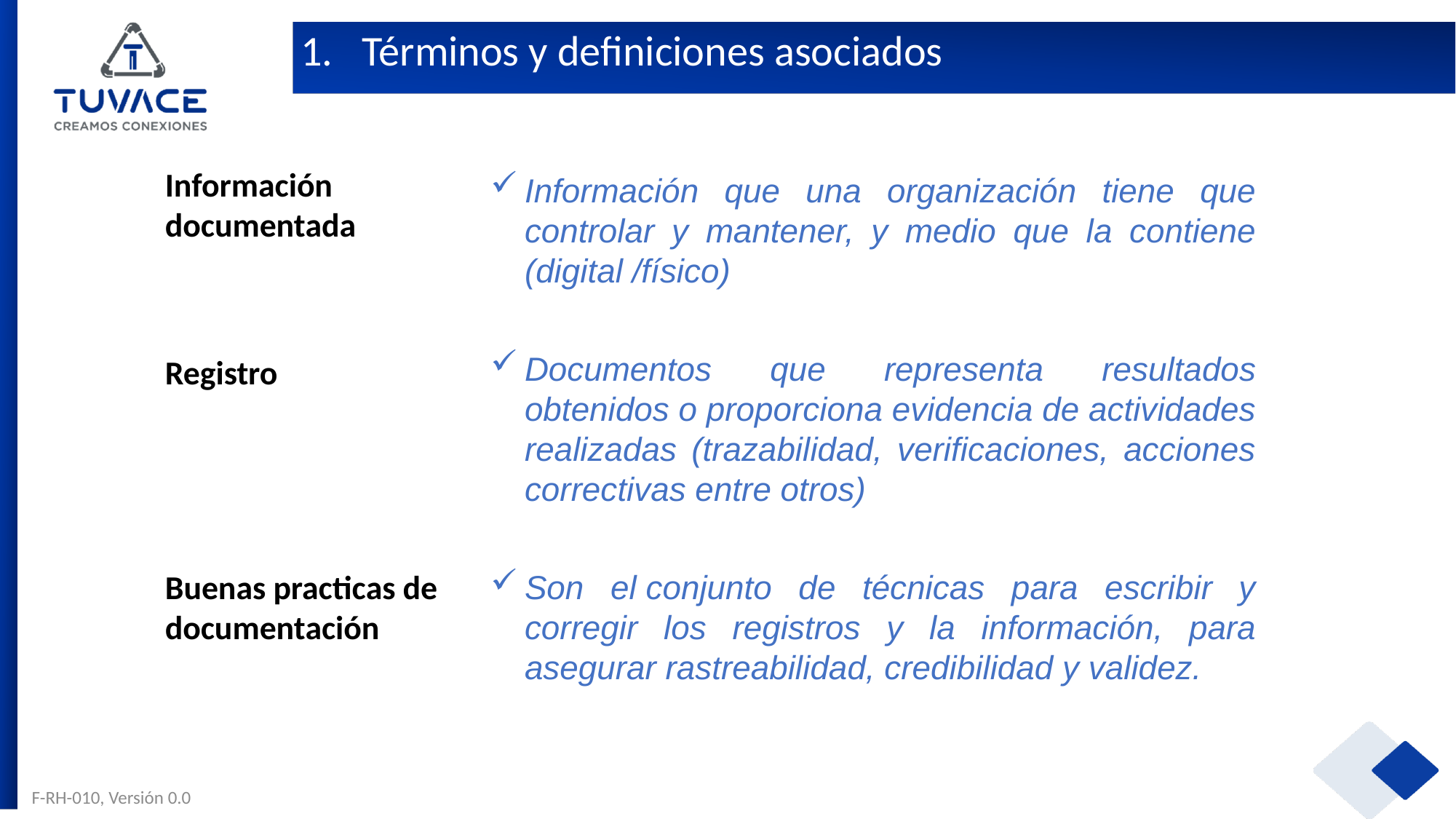

Términos y definiciones asociados
Información
documentada
Información que una organización tiene que controlar y mantener, y medio que la contiene (digital /físico)
Documentos que representa resultados obtenidos o proporciona evidencia de actividades realizadas (trazabilidad, verificaciones, acciones correctivas entre otros)
Registro
Buenas practicas de
documentación
Son el conjunto de técnicas para escribir y corregir los registros y la información, para asegurar rastreabilidad, credibilidad y validez.
F-RH-010, Versión 0.0